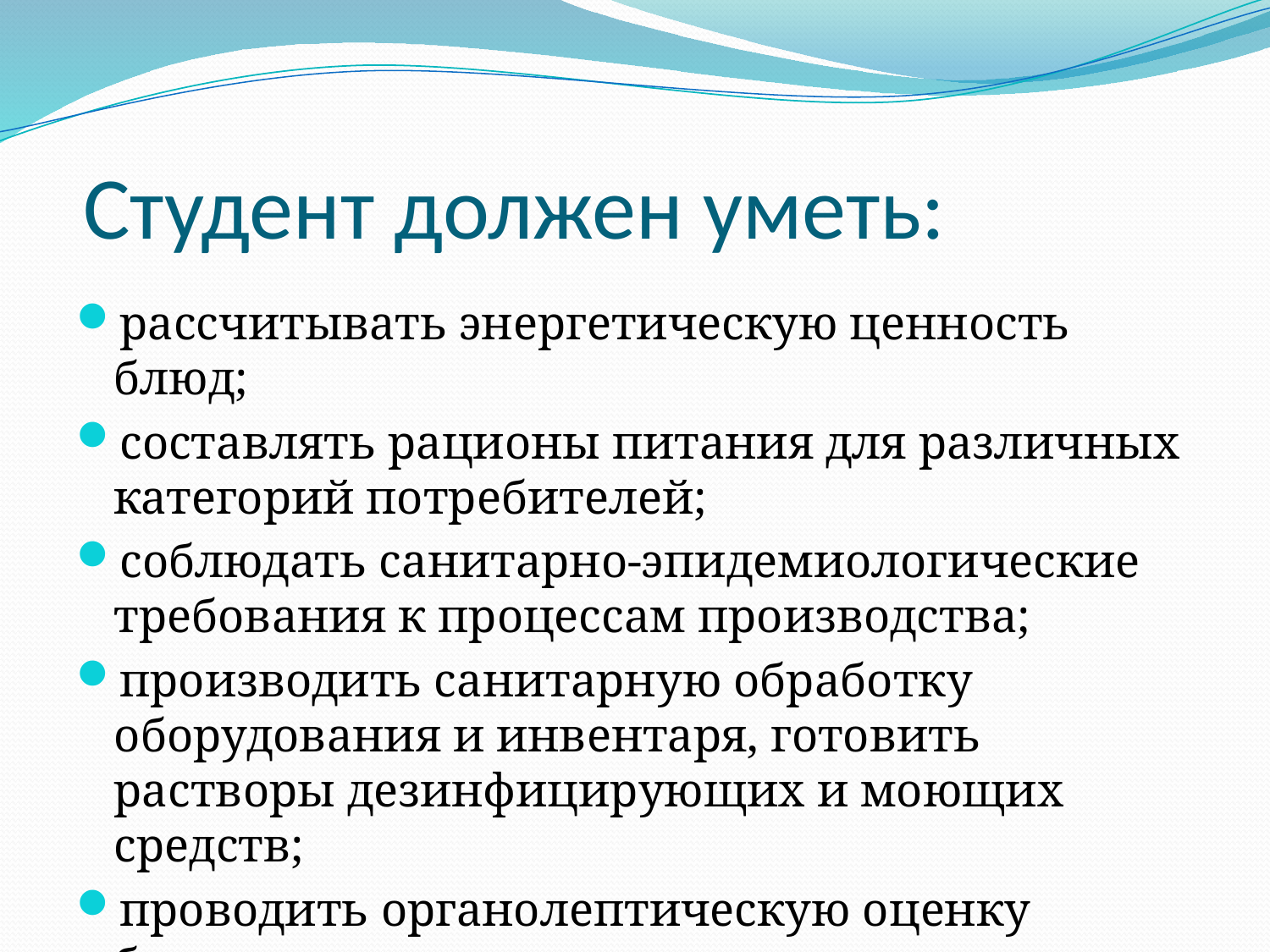

# Студент должен уметь:
рассчитывать энергетическую ценность блюд;
составлять рационы питания для различных категорий потребителей;
соблюдать санитарно-эпидемиологические требования к процессам производства;
производить санитарную обработку оборудования и инвентаря, готовить растворы дезинфицирующих и моющих средств;
проводить органолептическую оценку безопасности пищевого сырья и продуктов.